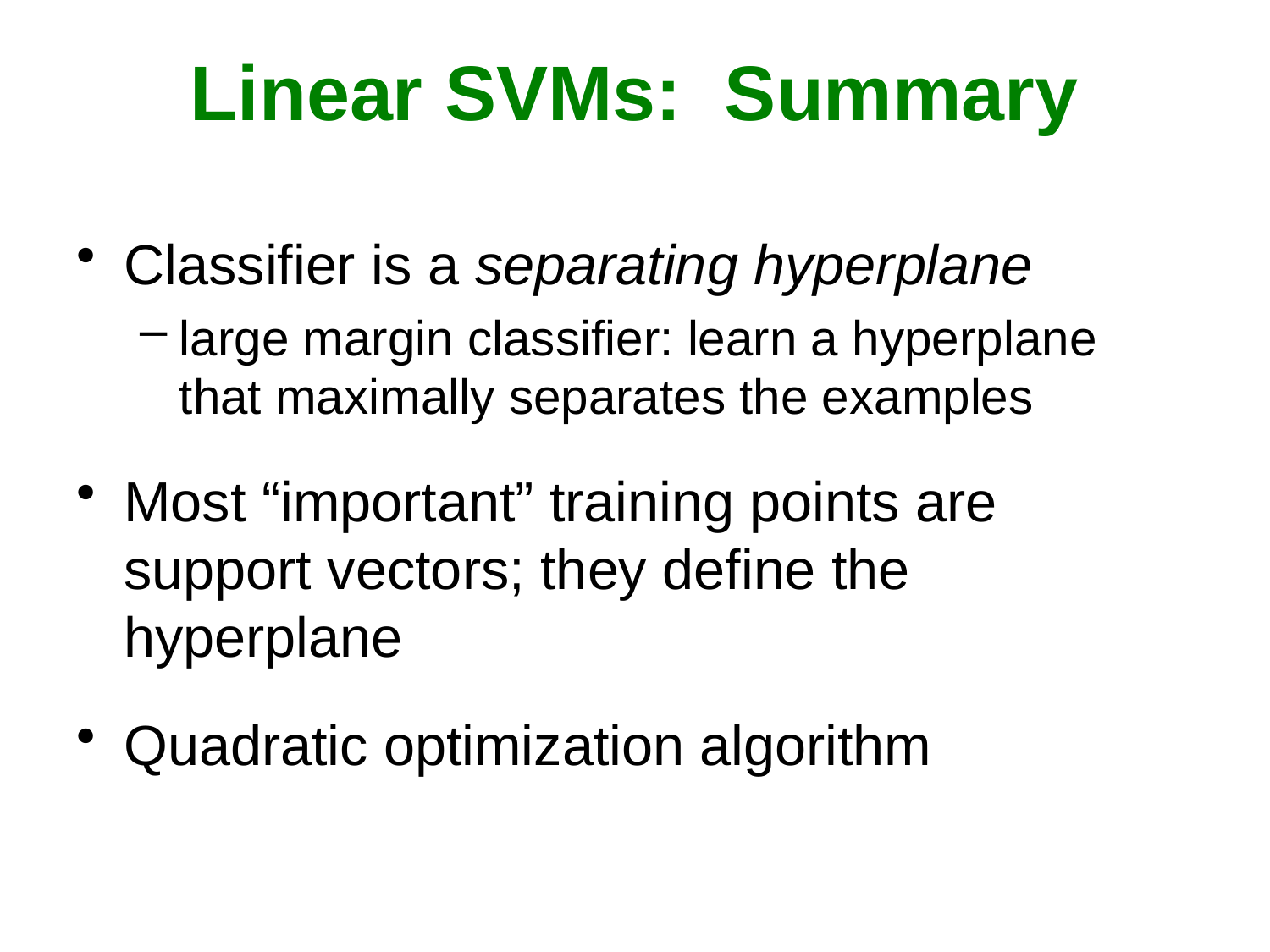

# Linear SVMs:  Summary
Classifier is a separating hyperplane
large margin classifier: learn a hyperplane that maximally separates the examples

Most “important” training points are support vectors; they define the hyperplane

Quadratic optimization algorithm